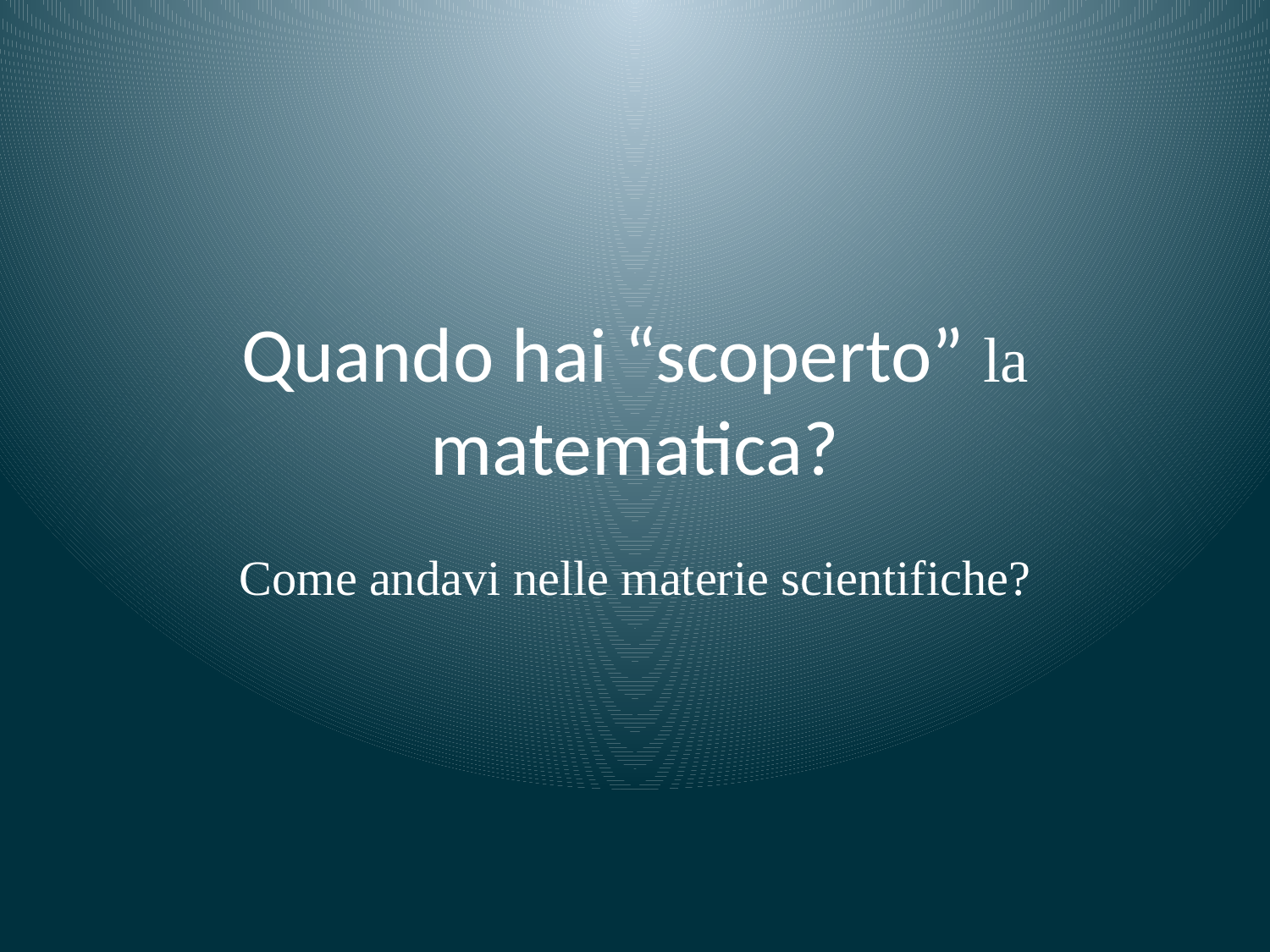

# Quando hai “scoperto” la matematica?
Come andavi nelle materie scientifiche?